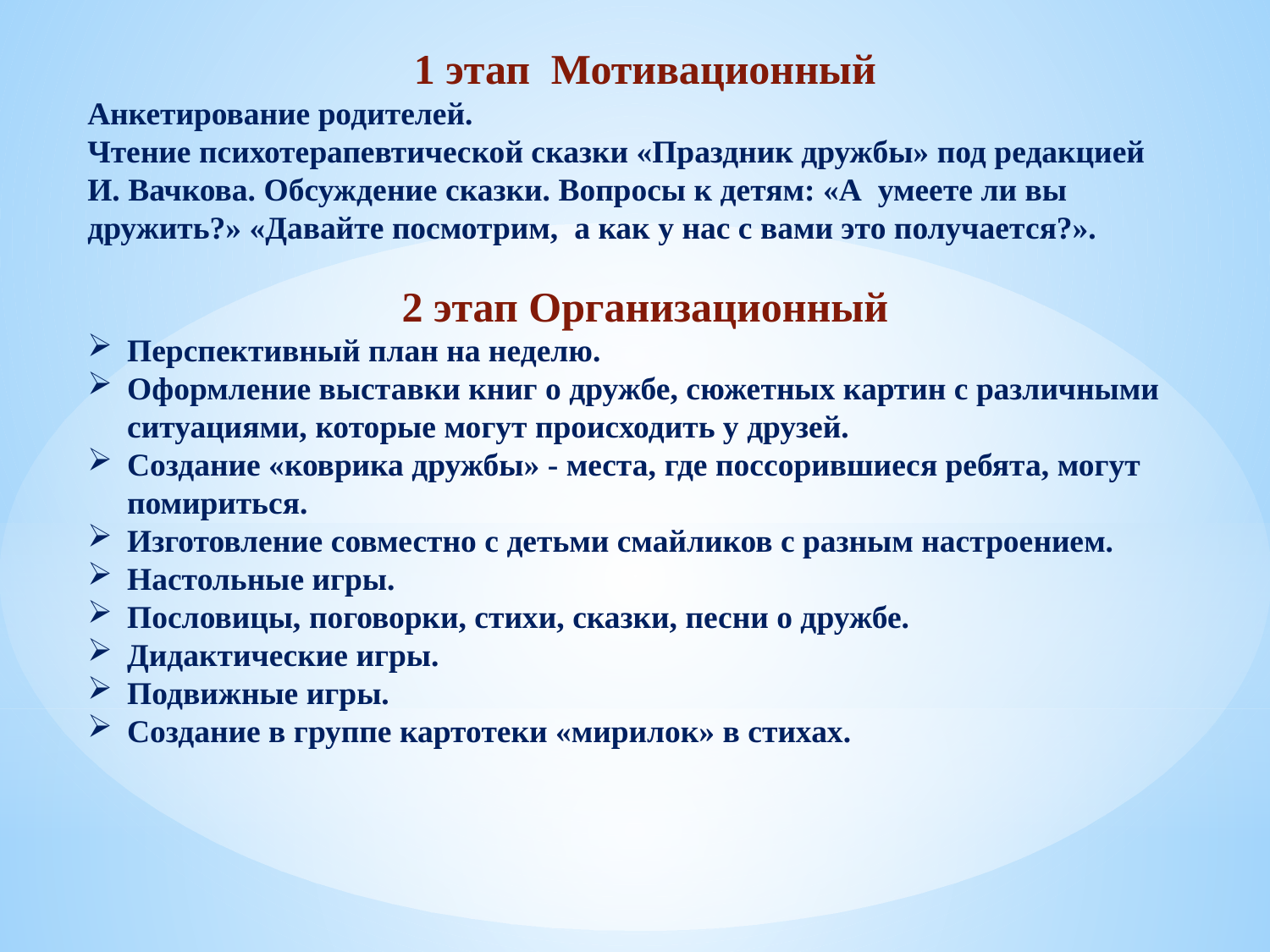

1 этап  Мотивационный
Анкетирование родителей.
Чтение психотерапевтической сказки «Праздник дружбы» под редакцией
И. Вачкова. Обсуждение сказки. Вопросы к детям: «А  умеете ли вы дружить?» «Давайте посмотрим,  а как у нас с вами это получается?».

2 этап Организационный
Перспективный план на неделю.
Оформление выставки книг о дружбе, сюжетных картин с различными ситуациями, которые могут происходить у друзей.
Создание «коврика дружбы» - места, где поссорившиеся ребята, могут помириться.
Изготовление совместно с детьми смайликов с разным настроением.
Настольные игры.
Пословицы, поговорки, стихи, сказки, песни о дружбе.
Дидактические игры.
Подвижные игры.
Создание в группе картотеки «мирилок» в стихах.